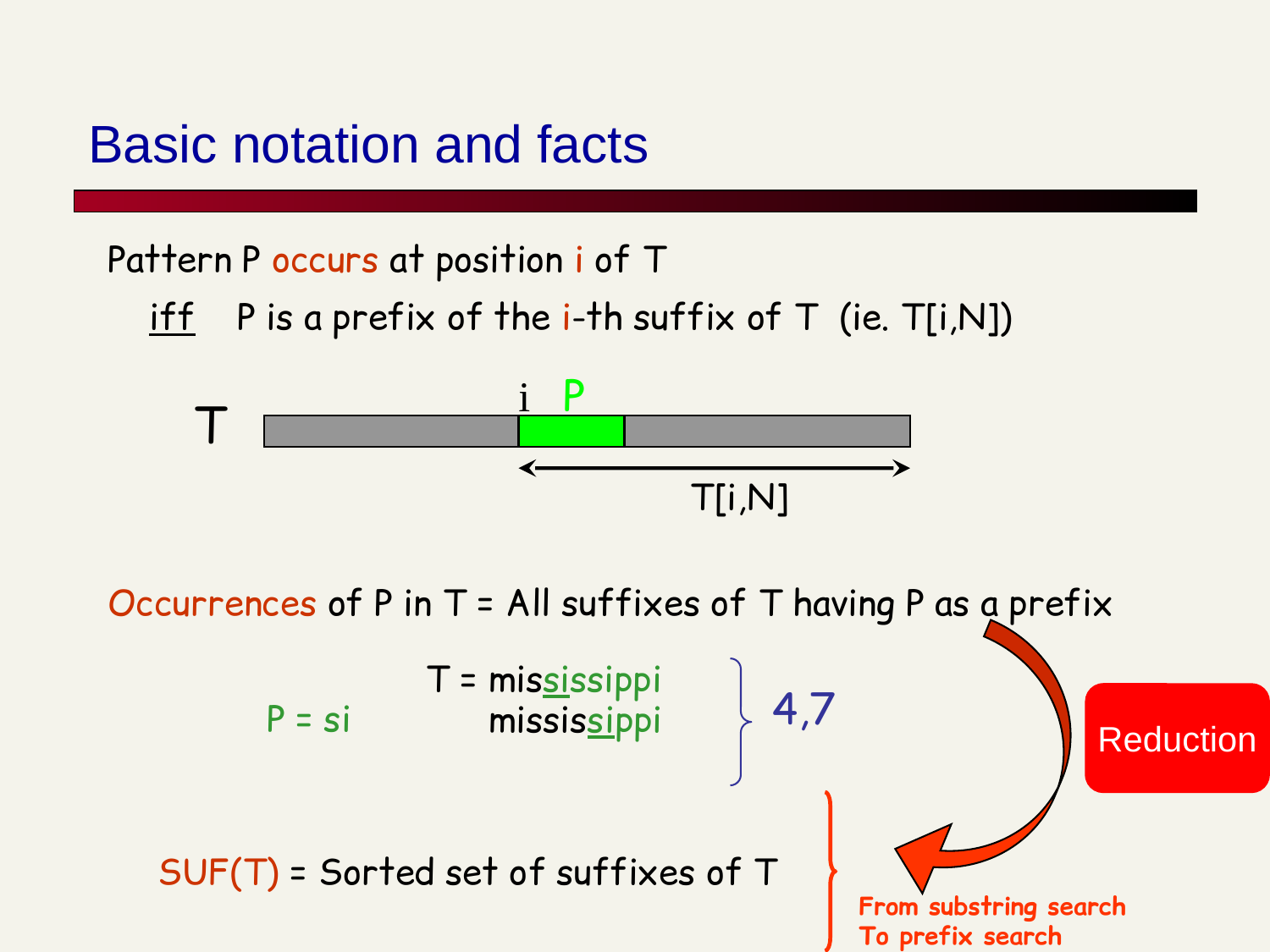

# Basic notation and facts
Pattern P occurs at position i of T
P
i

T

iff    P is a prefix of the i-th suffix of T  (ie. T[i,N])

T[i,N]
Occurrences of P in T = All suffixes of T having P as a prefix

From substring search
To prefix search
T = mississippi
      mississippi

4,7
P = si
Reduction
SUF(T) = Sorted set of suffixes of T